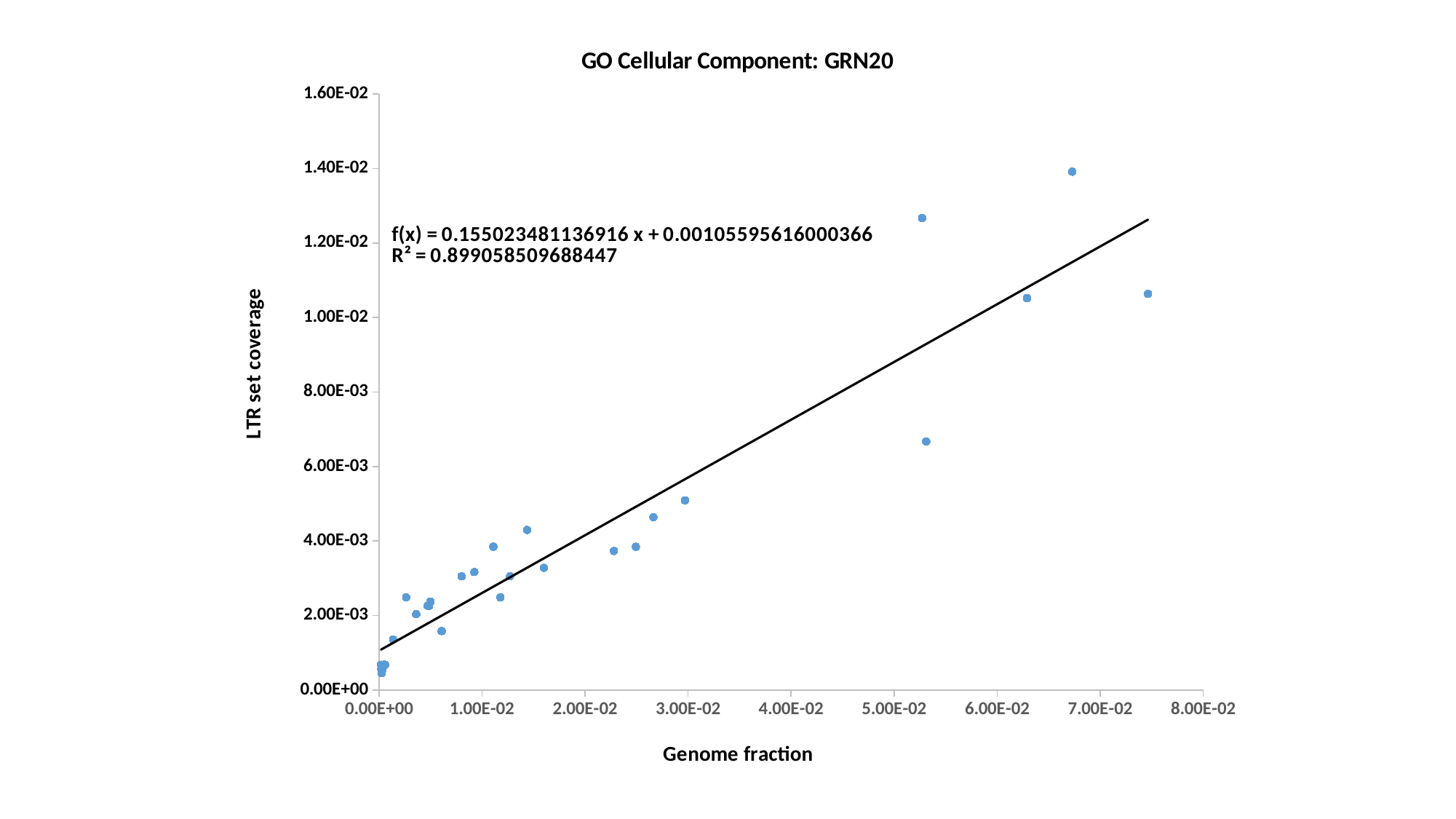

### Chart: GO Cellular Component: GRN20

| Category | LTR fraction |
|---|---|